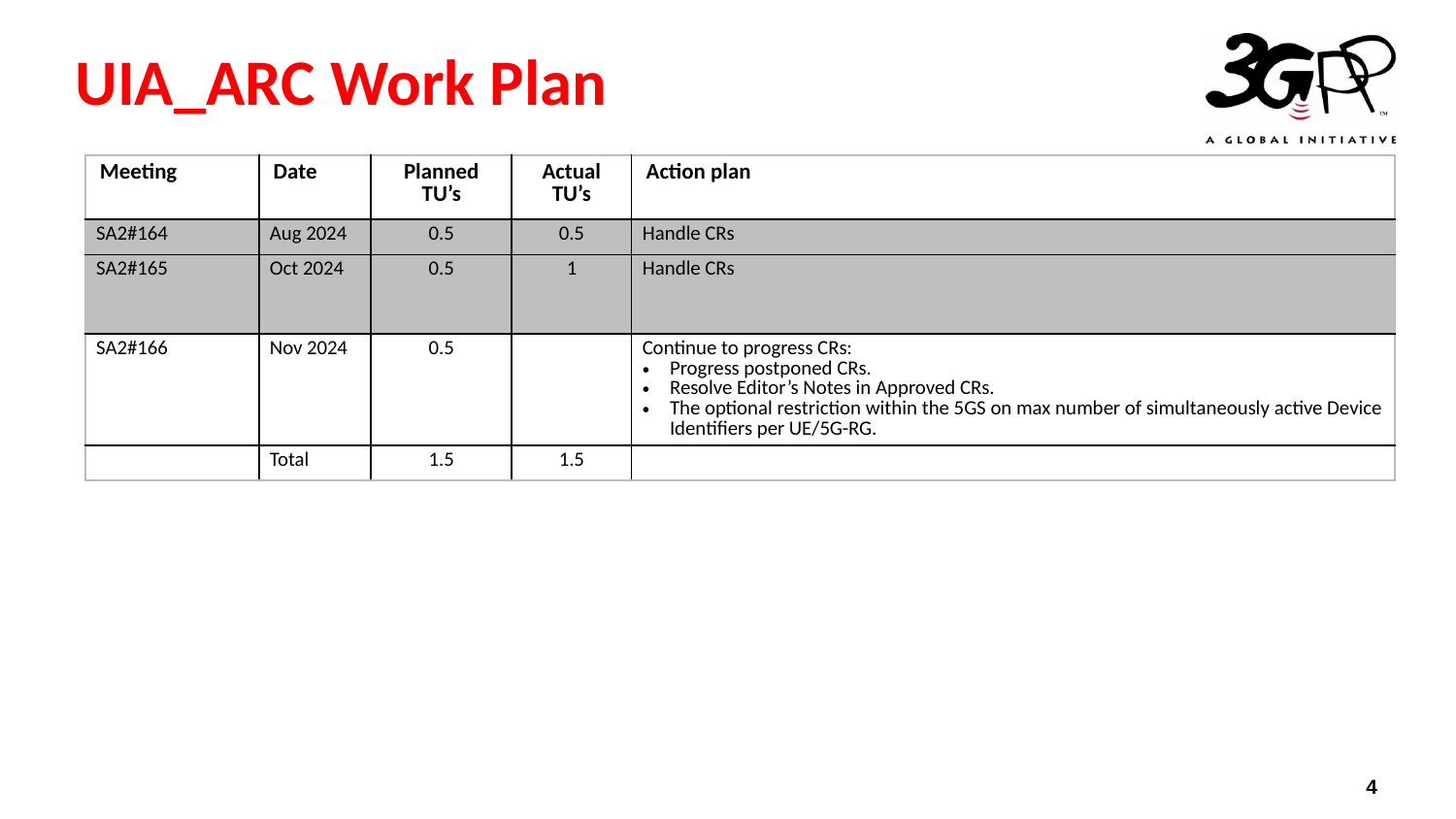

# UIA_ARC Work Plan
| Meeting | Date | Planned TU’s | Actual TU’s | Action plan |
| --- | --- | --- | --- | --- |
| SA2#164 | Aug 2024 | 0.5 | 0.5 | Handle CRs |
| SA2#165 | Oct 2024 | 0.5 | 1 | Handle CRs |
| SA2#166 | Nov 2024 | 0.5 |  | Continue to progress CRs: Progress postponed CRs. Resolve Editor’s Notes in Approved CRs. The optional restriction within the 5GS on max number of simultaneously active Device Identifiers per UE/5G-RG. |
|  | Total | 1.5 | 1.5 |  |